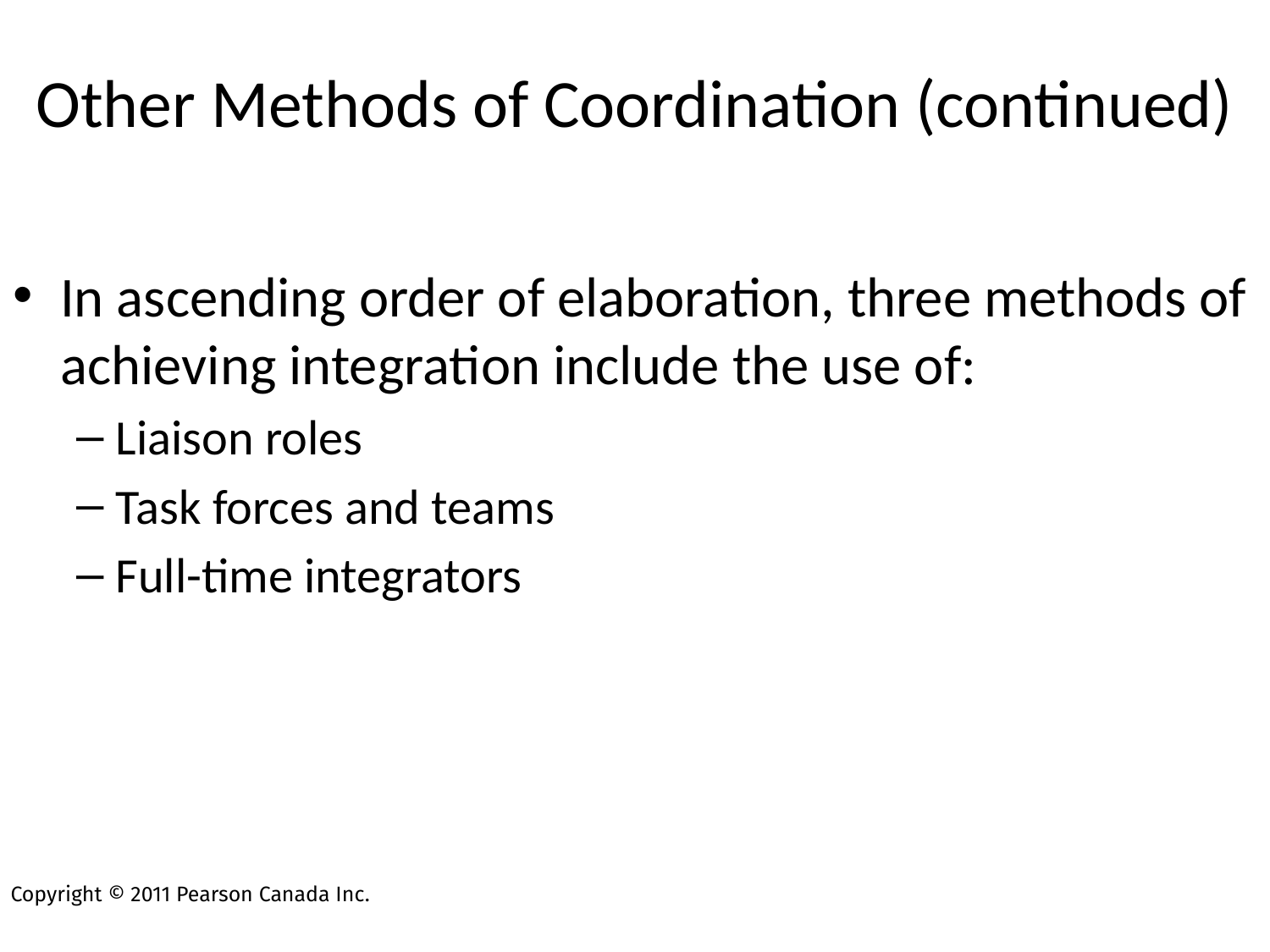

# Other Methods of Coordination (continued)
In ascending order of elaboration, three methods of achieving integration include the use of:
Liaison roles
Task forces and teams
Full-time integrators

Copyright © 2011 Pearson Canada Inc.